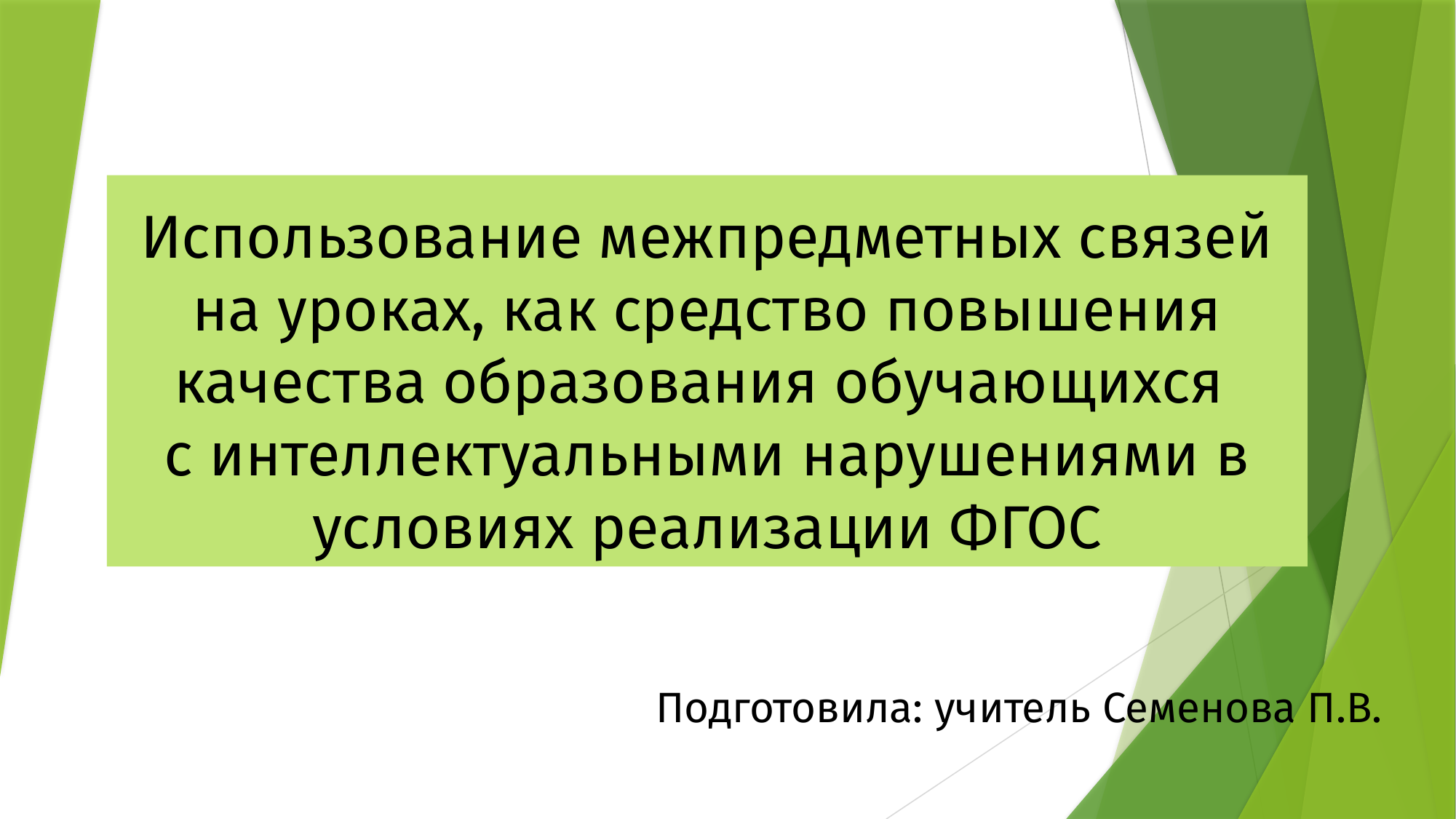

# Использование межпредметных связей на уроках, как средство повышения качества образования обучающихся с интеллектуальными нарушениями в условиях реализации ФГОС
Подготовила: учитель Семенова П.В.